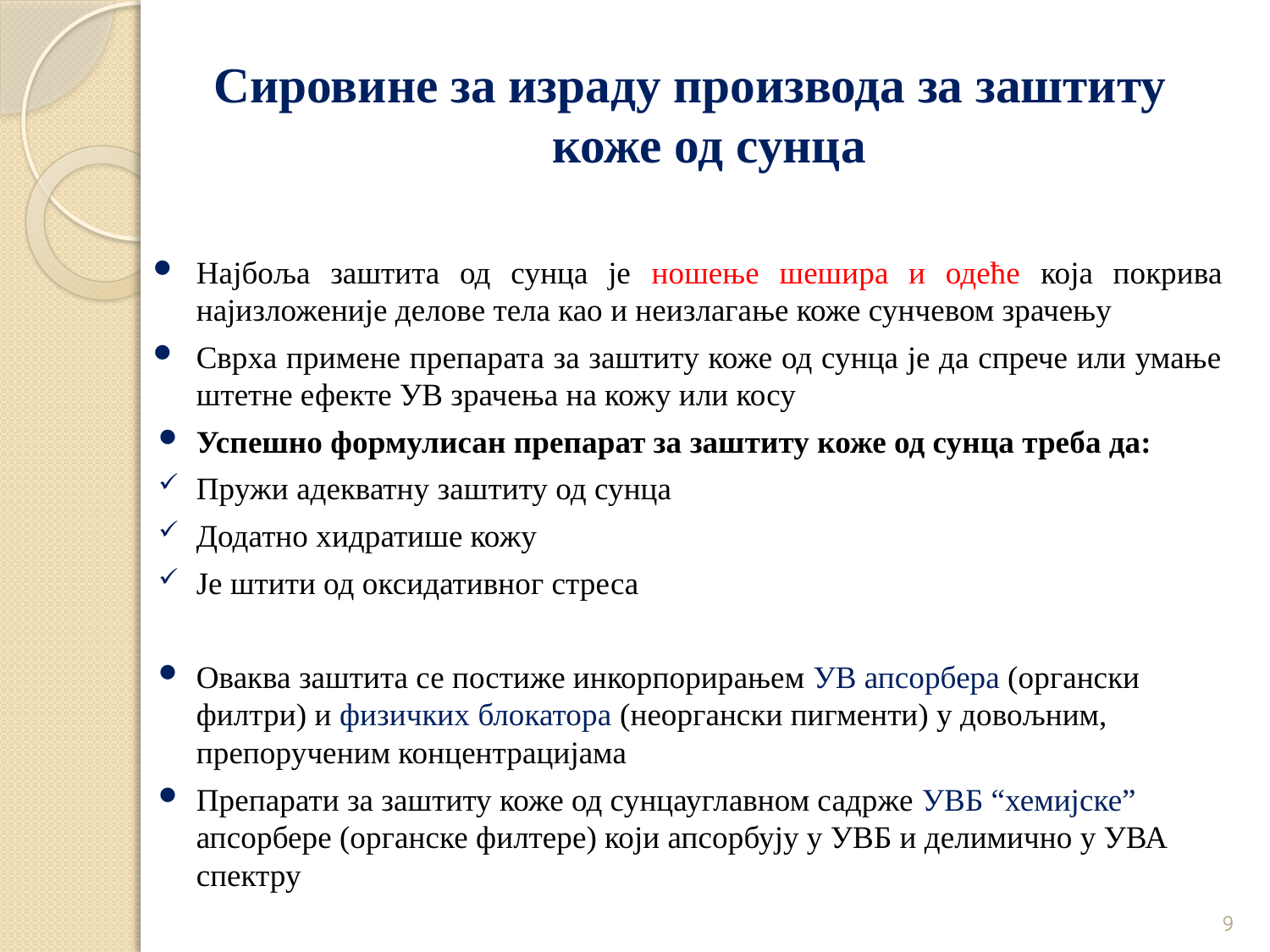

Сировине за израду производа за заштиту коже од сунца

Најбоља заштита од сунца је ношење шешира и одеће која покрива најизложеније делове тела као и неизлагање коже сунчевом зрачењу
Сврха примене препарата за заштиту коже од сунца је да спрече или умање штетне ефекте УВ зрачења на кожу или косу
Успешно формулисан препарат за заштиту коже од сунца треба да:
Пружи адекватну заштиту од сунца
Додатно хидратише кожу
Је штити од оксидативног стреса

Оваква заштита се постиже инкорпорирањем УВ апсорбера (органски филтри) и физичких блокатора (неоргански пигменти) у довољним, препорученим концентрацијама
Препарати за заштиту коже од сунцауглавном садрже УВБ “хемијске” апсорбере (органске филтере) који апсорбују у УВБ и делимично у УВА спектру

9